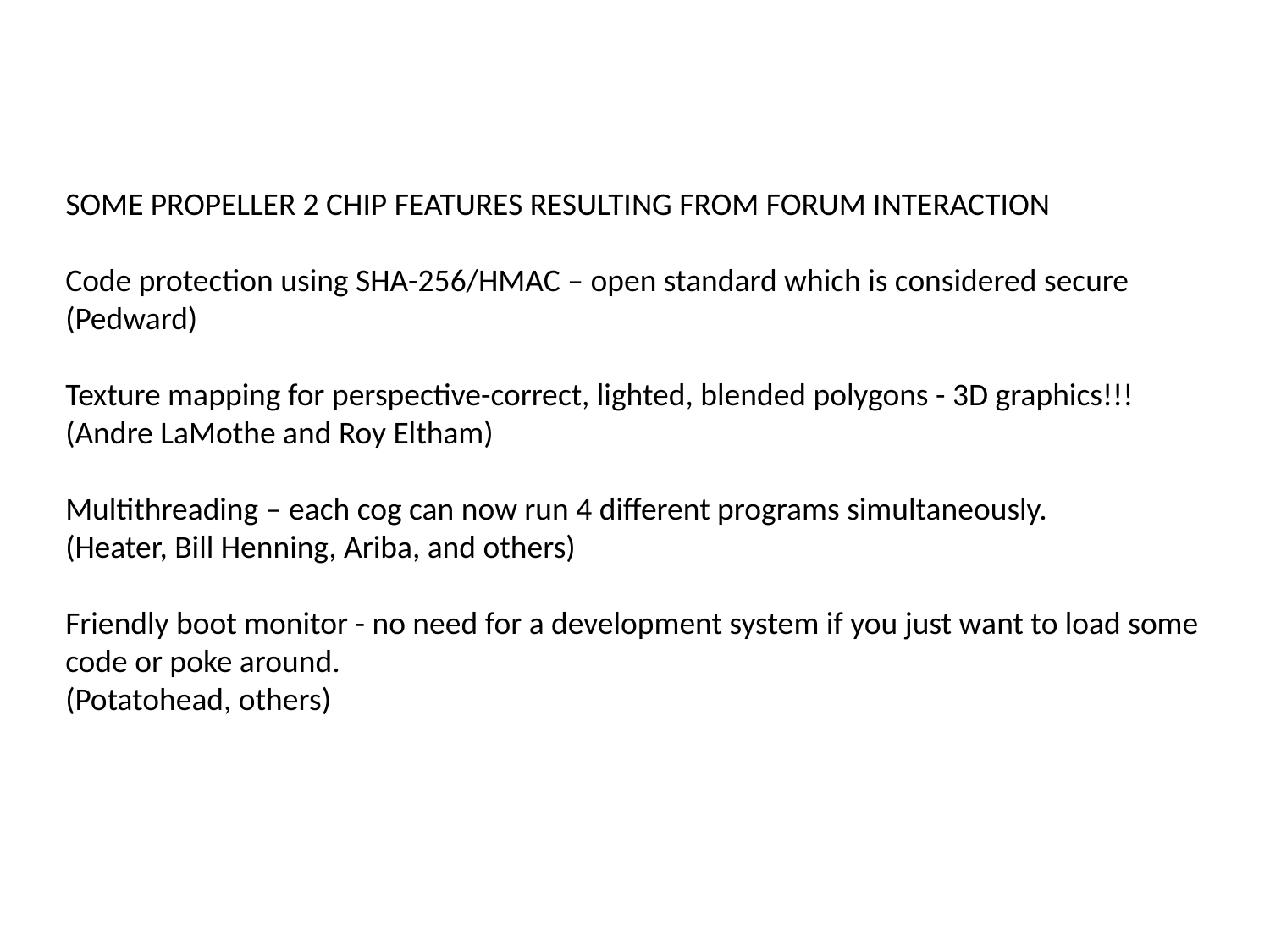

SOME PROPELLER 2 CHIP FEATURES RESULTING FROM FORUM INTERACTION

Code protection using SHA-256/HMAC – open standard which is considered secure
(Pedward)

Texture mapping for perspective-correct, lighted, blended polygons - 3D graphics!!!
(Andre LaMothe and Roy Eltham)

Multithreading – each cog can now run 4 different programs simultaneously.
(Heater, Bill Henning, Ariba, and others)

Friendly boot monitor - no need for a development system if you just want to load some code or poke around.
(Potatohead, others)